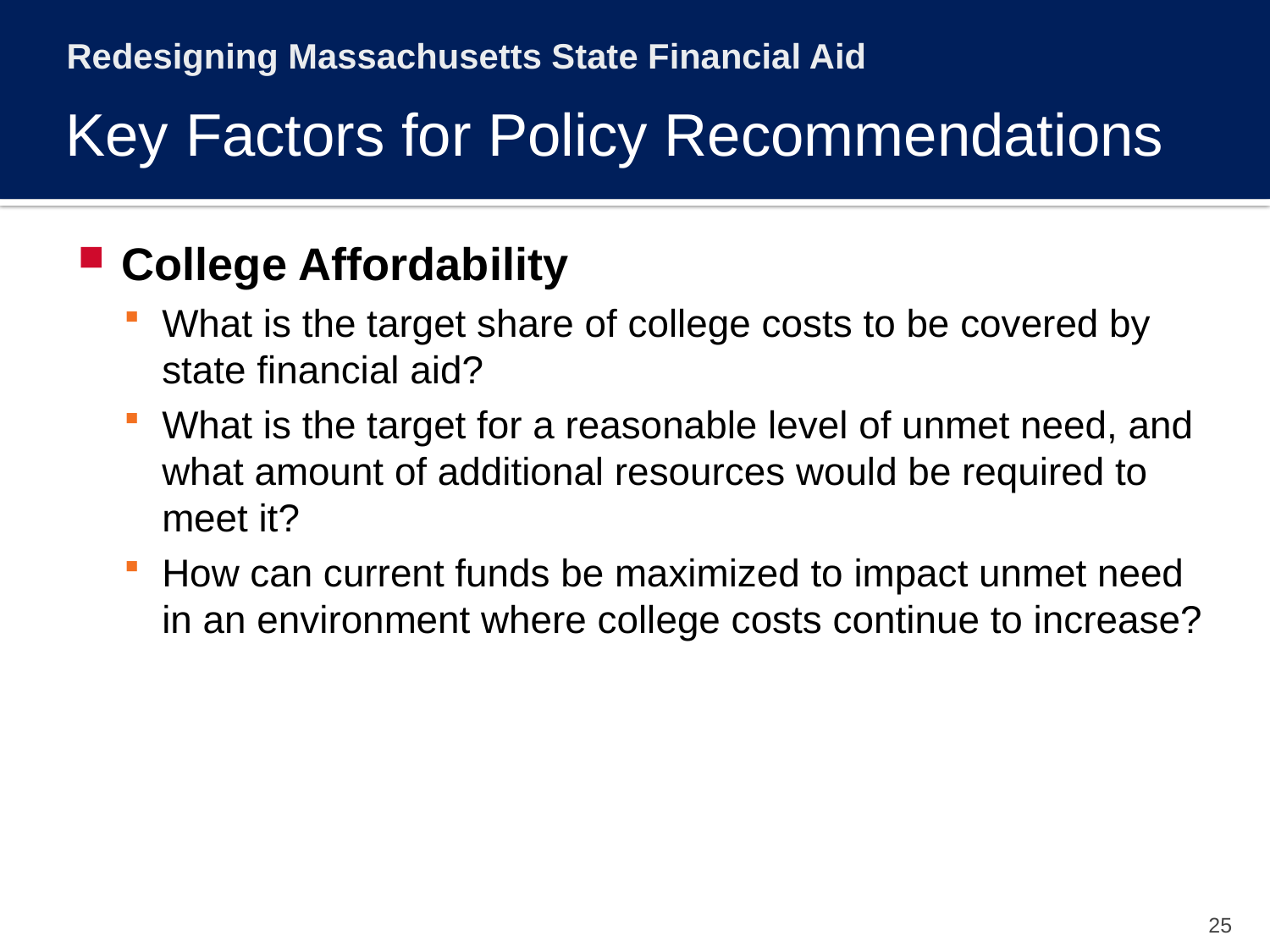

Redesigning Massachusetts State Financial Aid
# Key Factors for Policy Recommendations
College Affordability
What is the target share of college costs to be covered by state financial aid?
What is the target for a reasonable level of unmet need, and what amount of additional resources would be required to meet it?
How can current funds be maximized to impact unmet need in an environment where college costs continue to increase?